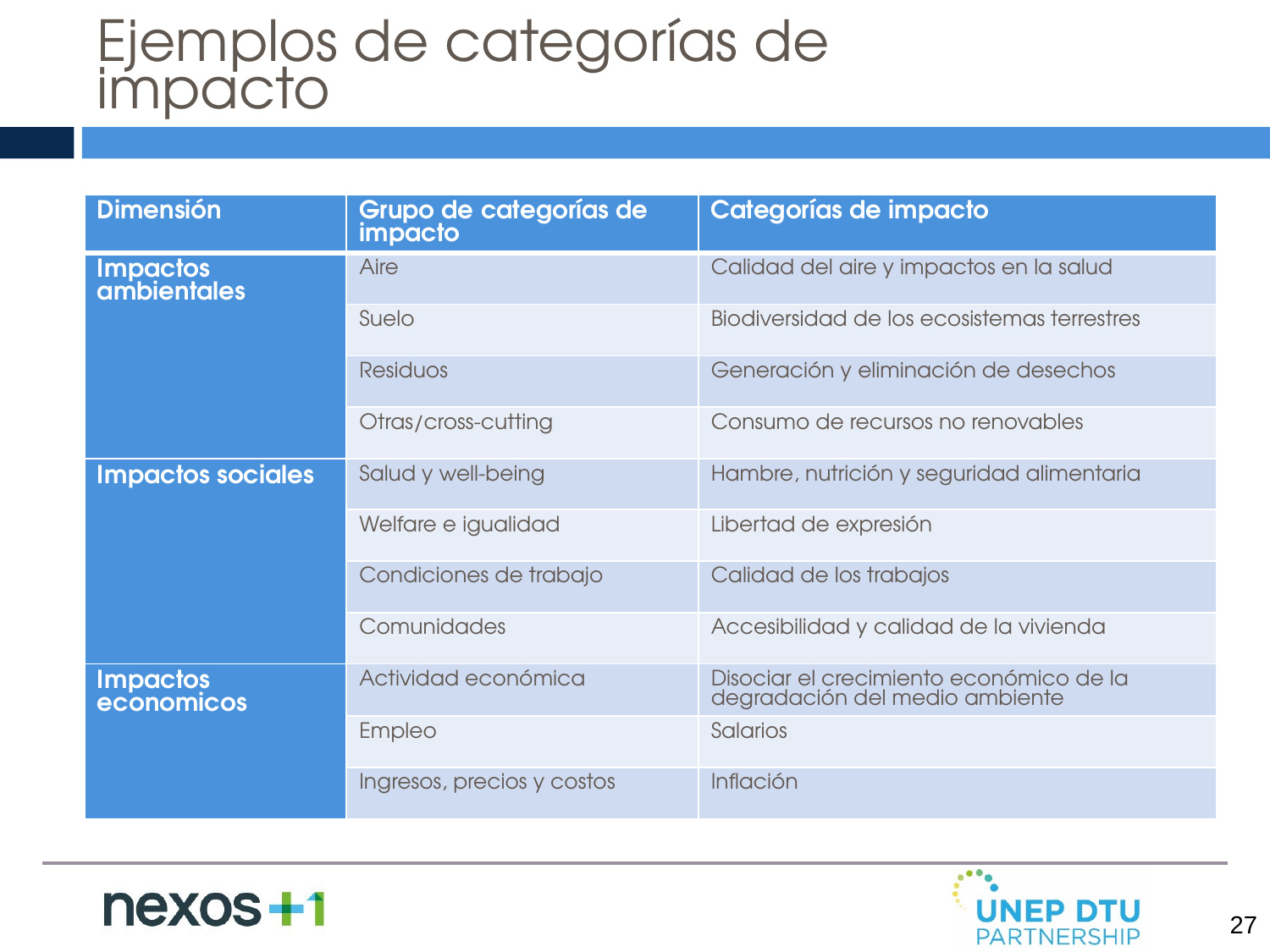

Ejemplos de categorías de impacto
| Dimensión | Grupo de categorías de impacto | Categorías de impacto |
| --- | --- | --- |
| Impactos ambientales | Aire | Calidad del aire y impactos en la salud |
|  | Suelo | Biodiversidad de los ecosistemas terrestres |
|  | Residuos | Generación y eliminación de desechos |
|  | Otras/cross-cutting | Consumo de recursos no renovables |
| Impactos sociales | Salud y well-being | Hambre, nutrición y seguridad alimentaria |
|  | Welfare e igualidad | Libertad de expresión |
|  | Condiciones de trabajo | Calidad de los trabajos |
|  | Comunidades | Accesibilidad y calidad de la vivienda |
| Impactos economicos | Actividad económica | Disociar el crecimiento económico de la degradación del medio ambiente |
|  | Empleo | Salarios |
|  | Ingresos, precios y costos | Inflación |